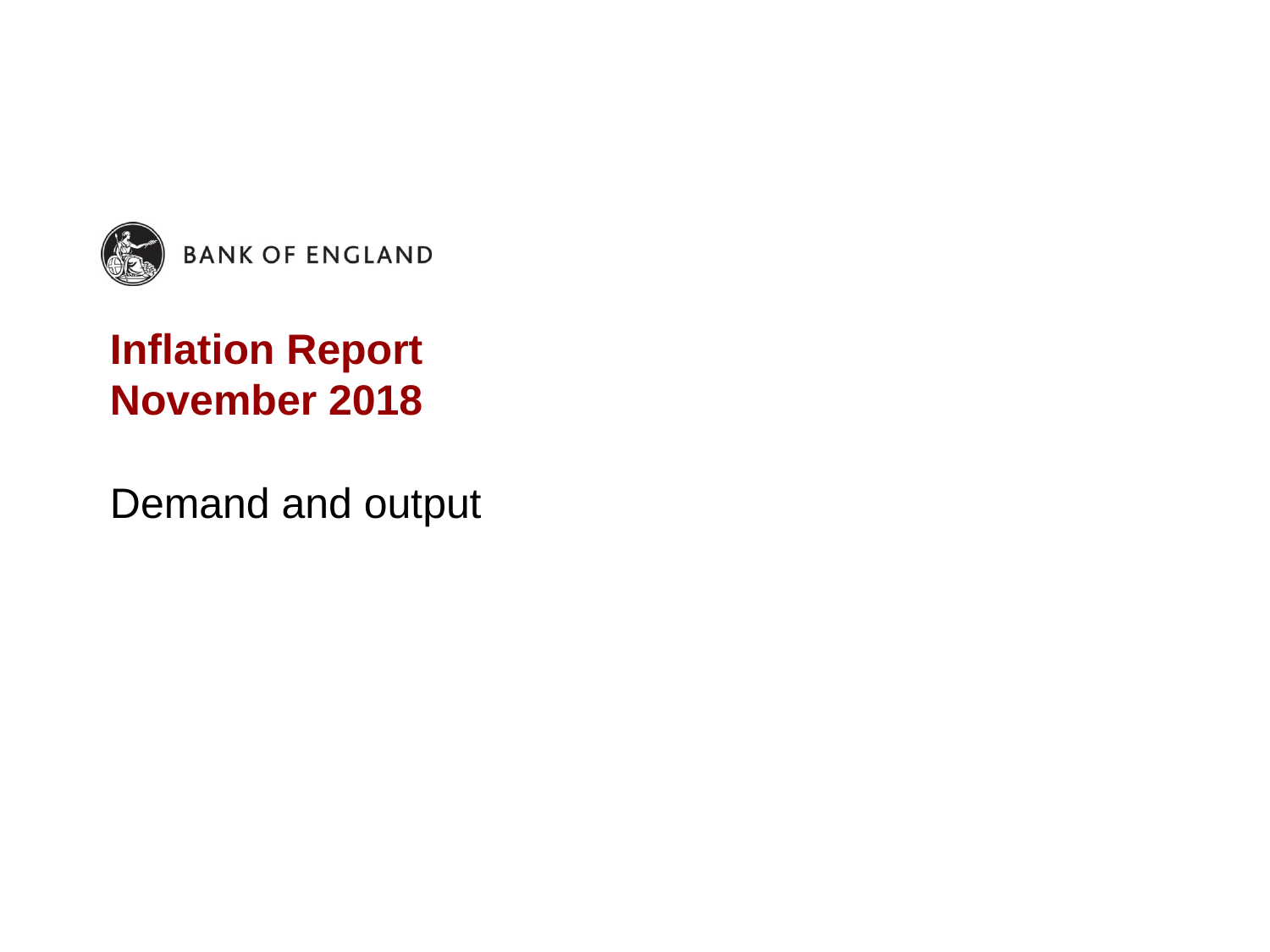

# Inflation Report November 2018
Demand and output